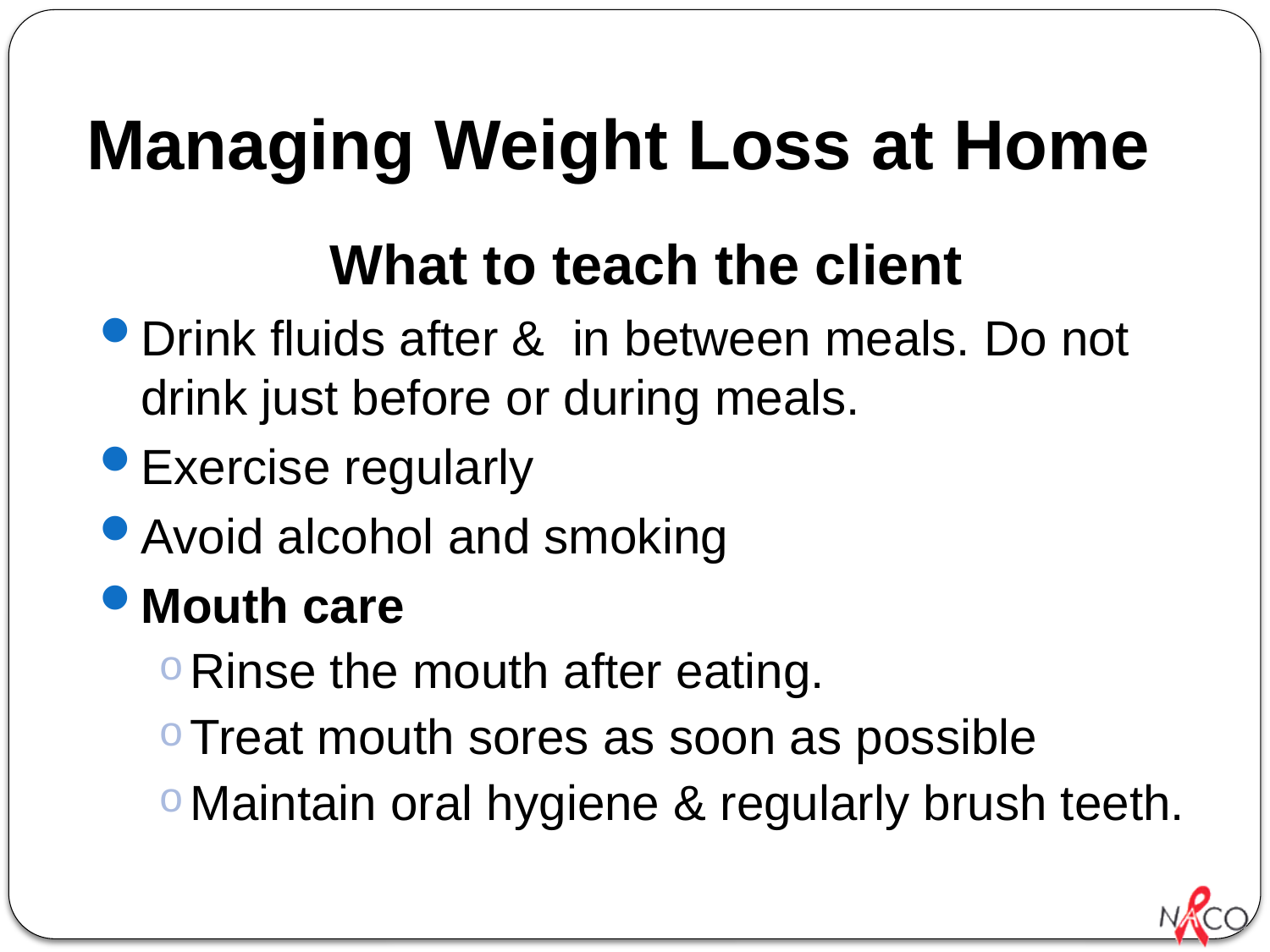

# Managing Weight Loss at Home
What to teach the client
Drink fluids after &  in between meals. Do not drink just before or during meals.
Exercise regularly
Avoid alcohol and smoking
Mouth care
Rinse the mouth after eating.
Treat mouth sores as soon as possible
Maintain oral hygiene & regularly brush teeth.